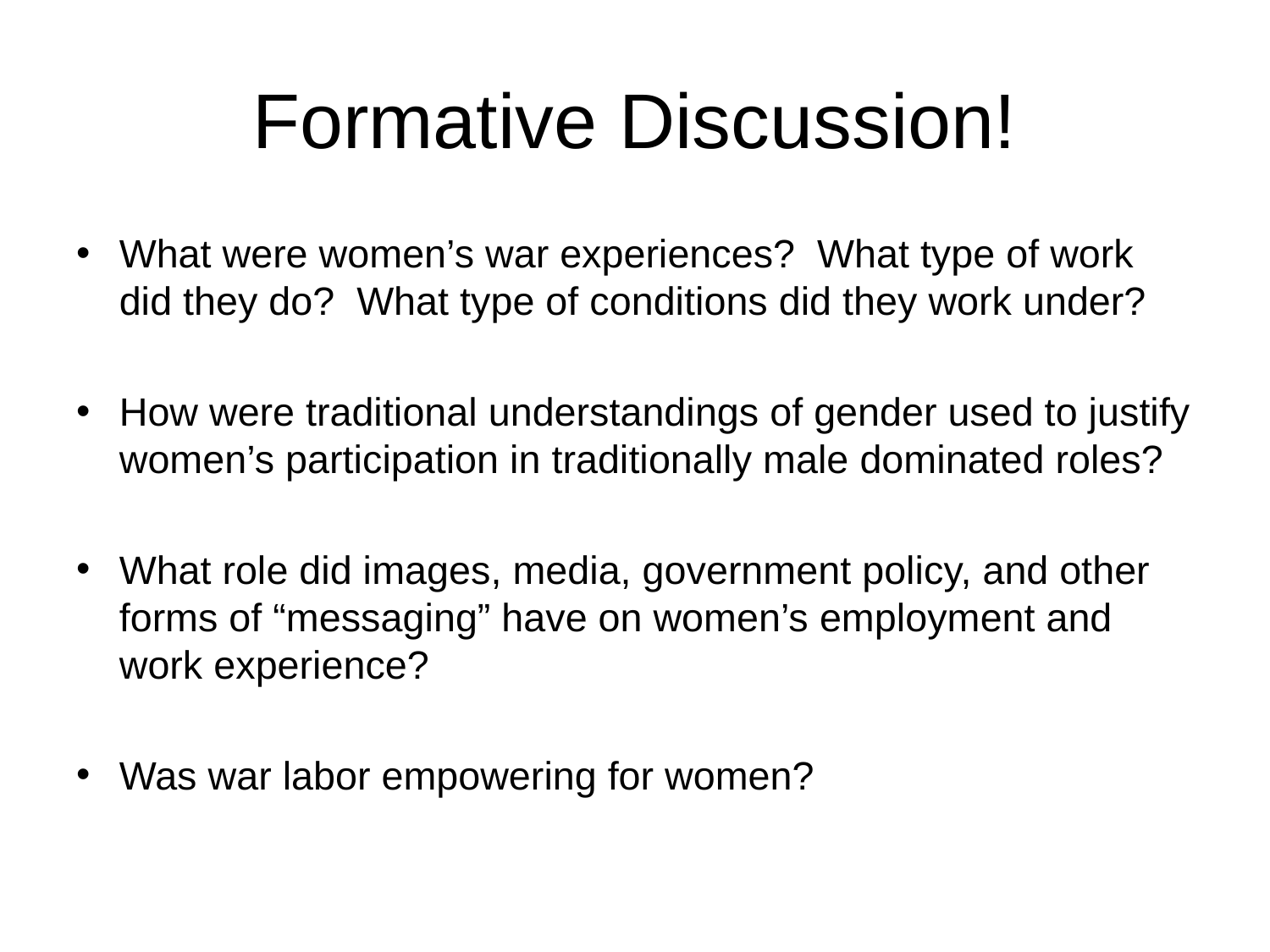

# Formative Discussion!
What were women’s war experiences?  What type of work did they do?  What type of conditions did they work under?

How were traditional understandings of gender used to justify women’s participation in traditionally male dominated roles?

What role did images, media, government policy, and other forms of “messaging” have on women’s employment and work experience?

Was war labor empowering for women?